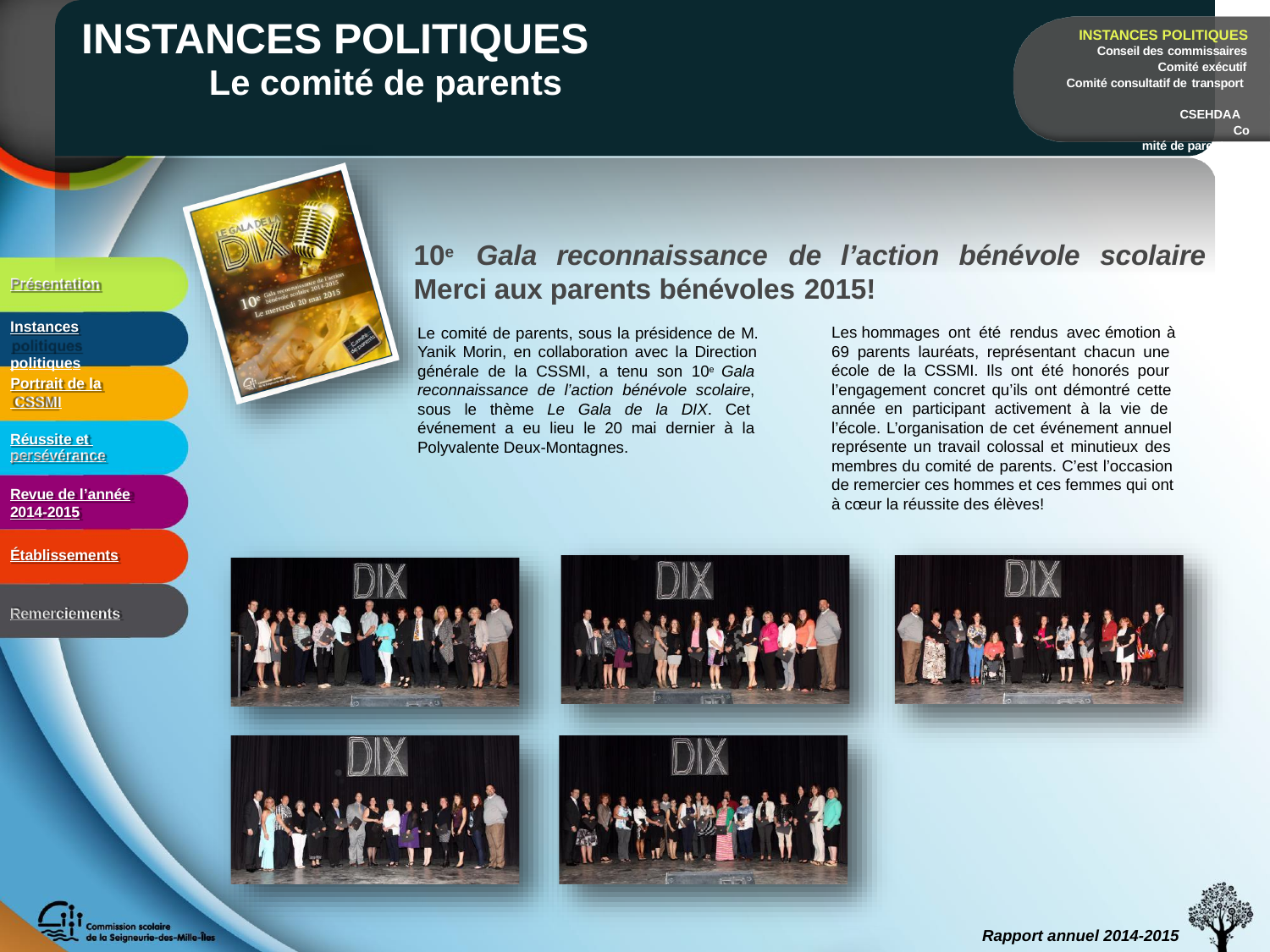

# INSTANCES POLITIQUES
Le comité de parents

INSTANCES POLITIQUES
Conseil des commissaires
Comité exécutif  Comité consultatif de transport
CCSEHDAA
Comité de parents

10e	Gala	reconnaissance	de	l’action	bénévole	scolaire
Merci aux parents bénévoles 2015!

Présentation

Instances  politiques
Le comité de parents, sous la présidence de M.  Yanik Morin, en collaboration avec la Direction  générale de la CSSMI, a tenu son 10e Gala  reconnaissance de l’action bénévole scolaire,  sous le thème Le Gala de la DIX. Cet  événement a eu lieu le 20 mai dernier à la  Polyvalente Deux-Montagnes.
Les hommages  ont  été  rendus  avec émotion à
69 parents lauréats, représentant chacun une  école de la CSSMI. Ils ont été honorés pour  l’engagement concret qu’ils ont démontré cette  année en participant activement à la vie de  l’école. L’organisation de cet événement annuel  représente un travail colossal et minutieux des  membres du comité de parents. C’est l’occasion  de remercier ces hommes et ces femmes qui ont  à cœur la réussite des élèves!

Portrait de la  CSSMI

Réussite et  persévérance

Revue de l’année
2014-2015

Établissements

Remerciements

Rapport annuel 2014-2015